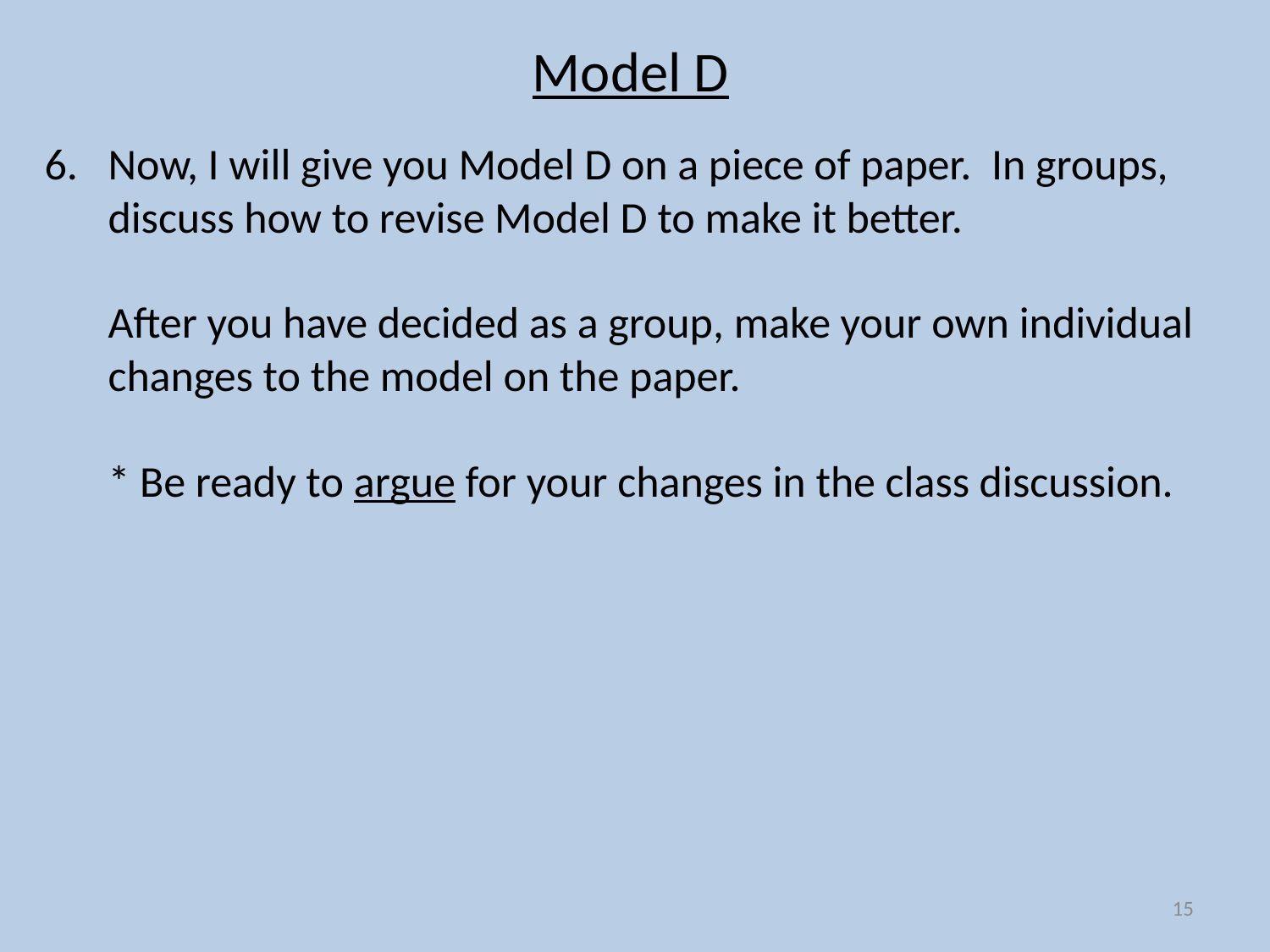

Model D
Now, I will give you Model D on a piece of paper.  In groups, discuss how to revise Model D to make it better.

	After you have decided as a group, make your own individual changes to the model on the paper.

	* Be ready to argue for your changes in the class discussion.

15